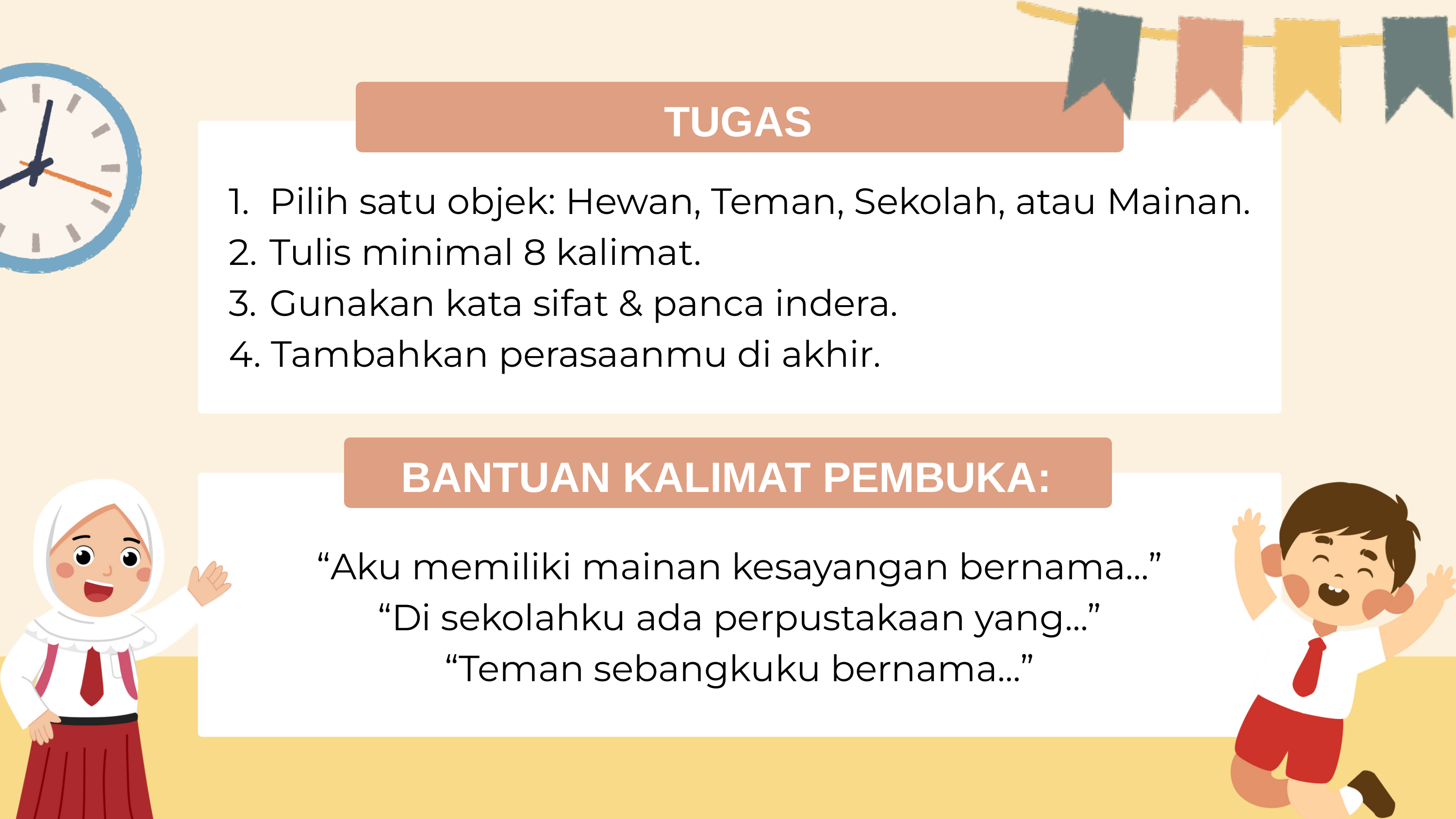

TUGAS

 Pilih satu objek: Hewan, Teman, Sekolah, atau Mainan.
 Tulis minimal 8 kalimat.
 Gunakan kata sifat & panca indera.
 Tambahkan perasaanmu di akhir.

BANTUAN KALIMAT PEMBUKA:

“Aku memiliki mainan kesayangan bernama...”
“Di sekolahku ada perpustakaan yang...”
“Teman sebangkuku bernama...”